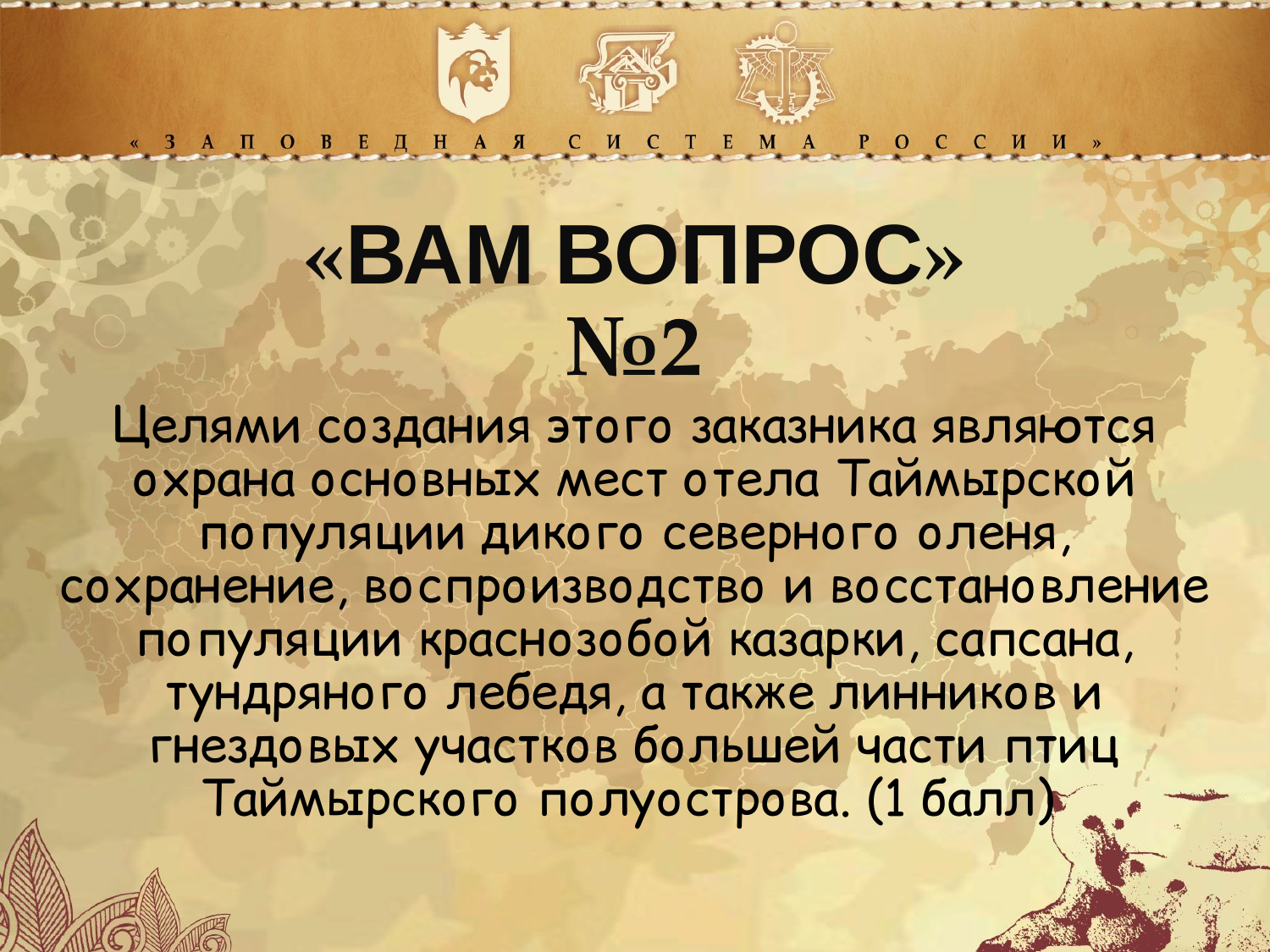

«ВАМ ВОПРОС»
№2
Целями создания этого заказника являются охрана основных мест отела Таймырской популяции дикого северного оленя, сохранение, воспроизводство и восстановление популяции краснозобой казарки, сапсана, тундряного лебедя, а также линников и гнездовых участков большей части птиц Таймырского полуострова. (1 балл)